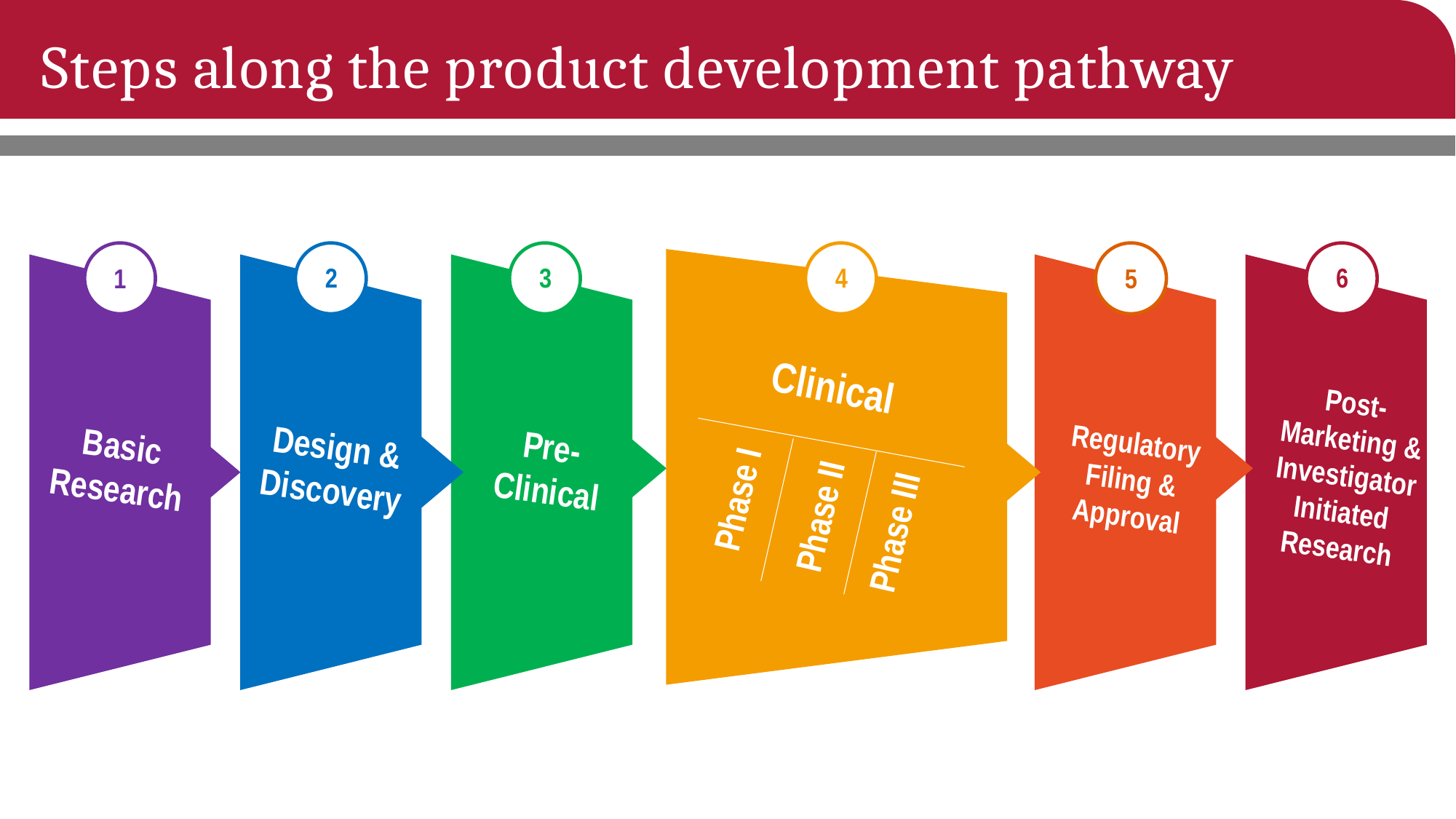

# Steps along the product development pathway

2
3
4
6
1
5

Clinical
Post-Marketing & Investigator Initiated Research

Basic
Research
Regulatory Filing & Approval
Design & Discovery
Pre-Clinical

Phase I
Phase II
Phase III